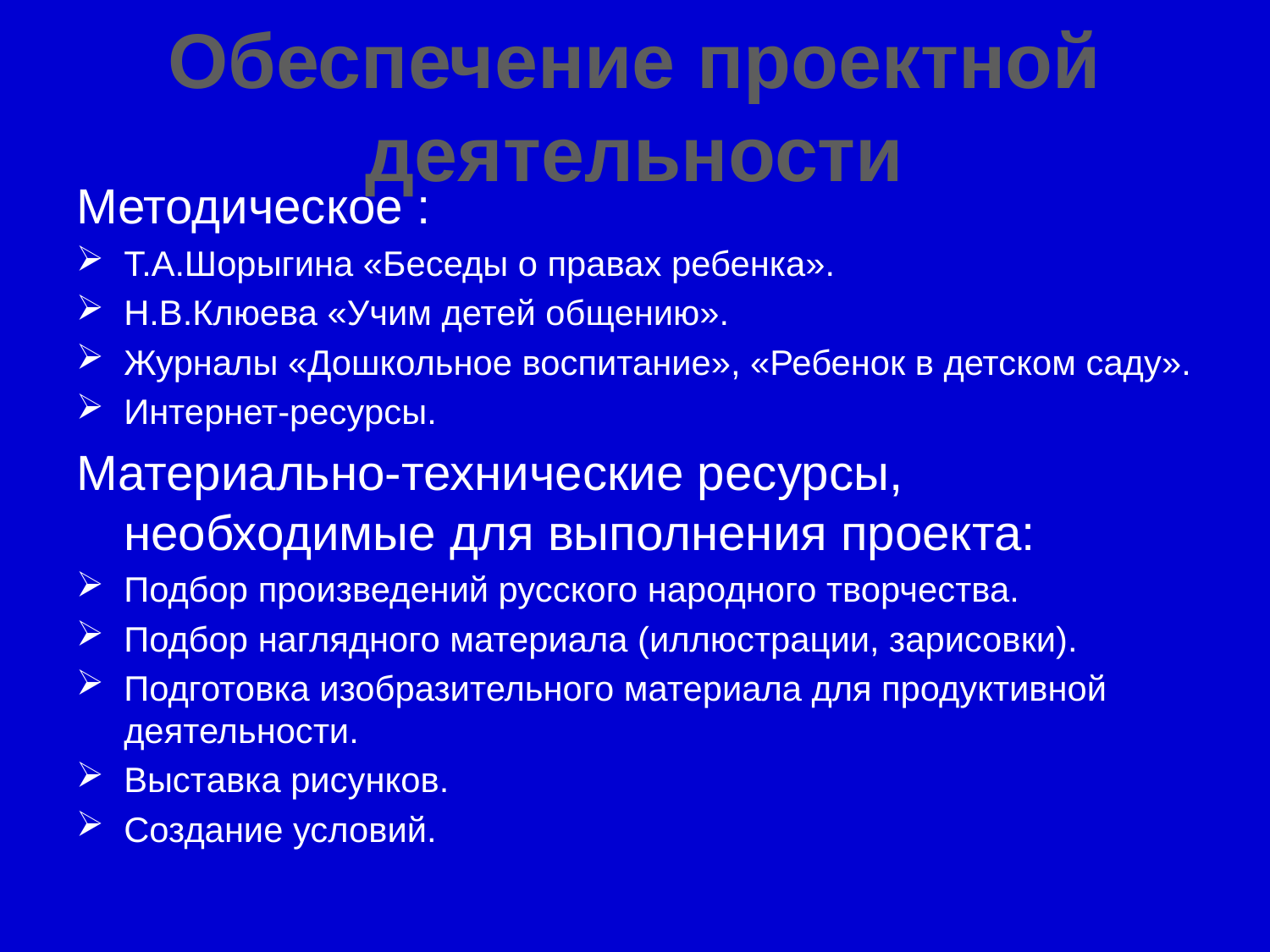

# Обеспечение проектной деятельности
Методическое :
Т.А.Шорыгина «Беседы о правах ребенка».
Н.В.Клюева «Учим детей общению».
Журналы «Дошкольное воспитание», «Ребенок в детском саду».
Интернет-ресурсы.
Материально-технические ресурсы, необходимые для выполнения проекта:
Подбор произведений русского народного творчества.
Подбор наглядного материала (иллюстрации, зарисовки).
Подготовка изобразительного материала для продуктивной деятельности.
Выставка рисунков.
Создание условий.